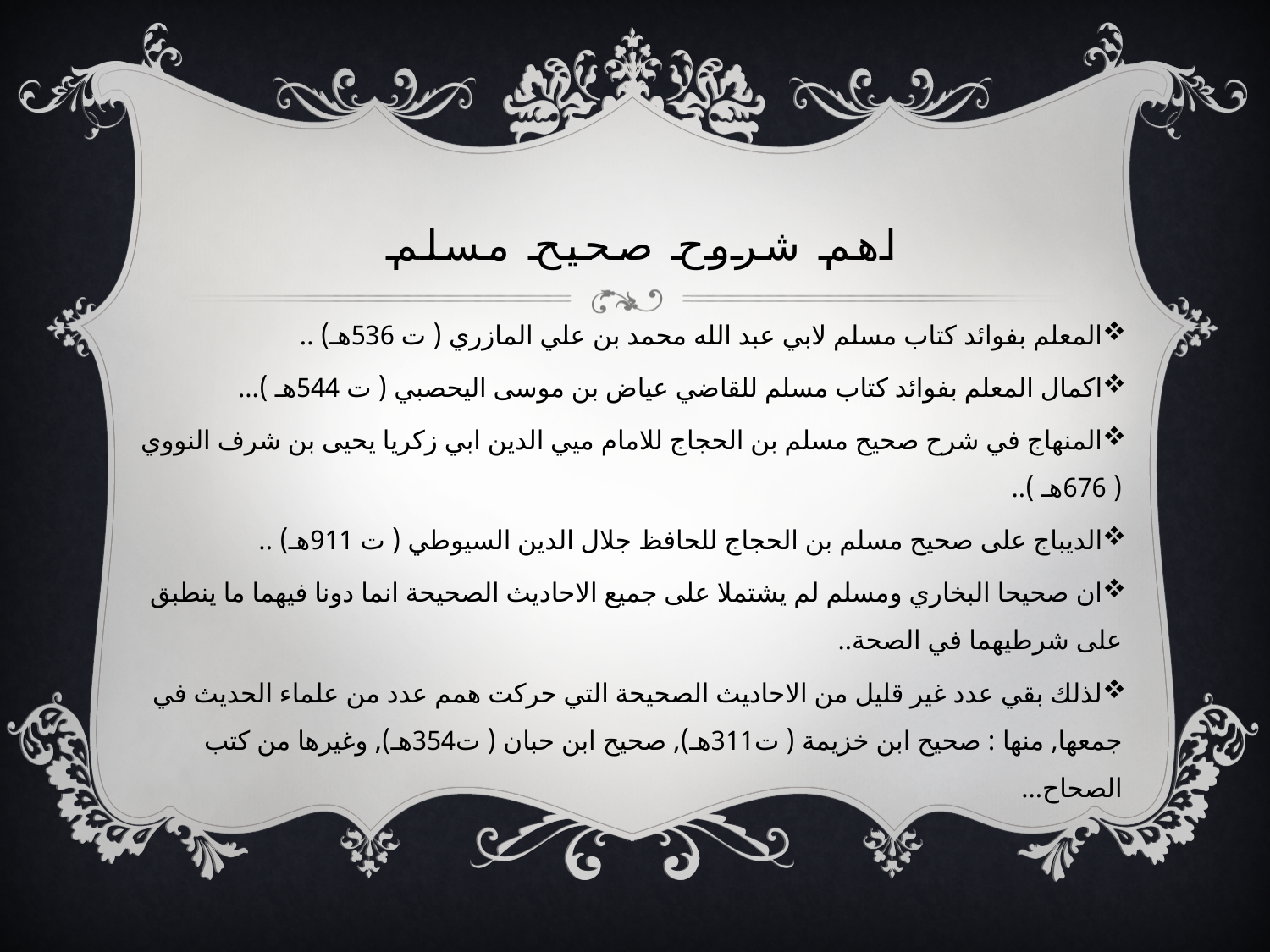

# اهم شروح صحيح مسلم
المعلم بفوائد كتاب مسلم لابي عبد الله محمد بن علي المازري ( ت 536هـ) ..
اكمال المعلم بفوائد كتاب مسلم للقاضي عياض بن موسى اليحصبي ( ت 544هـ )...
المنهاج في شرح صحيح مسلم بن الحجاج للامام ميي الدين ابي زكريا يحيى بن شرف النووي ( 676هـ )..
الديباج على صحيح مسلم بن الحجاج للحافظ جلال الدين السيوطي ( ت 911هـ) ..
ان صحيحا البخاري ومسلم لم يشتملا على جميع الاحاديث الصحيحة انما دونا فيهما ما ينطبق على شرطيهما في الصحة..
لذلك بقي عدد غير قليل من الاحاديث الصحيحة التي حركت همم عدد من علماء الحديث في جمعها, منها : صحيح ابن خزيمة ( ت311هـ), صحيح ابن حبان ( ت354هـ), وغيرها من كتب الصحاح...